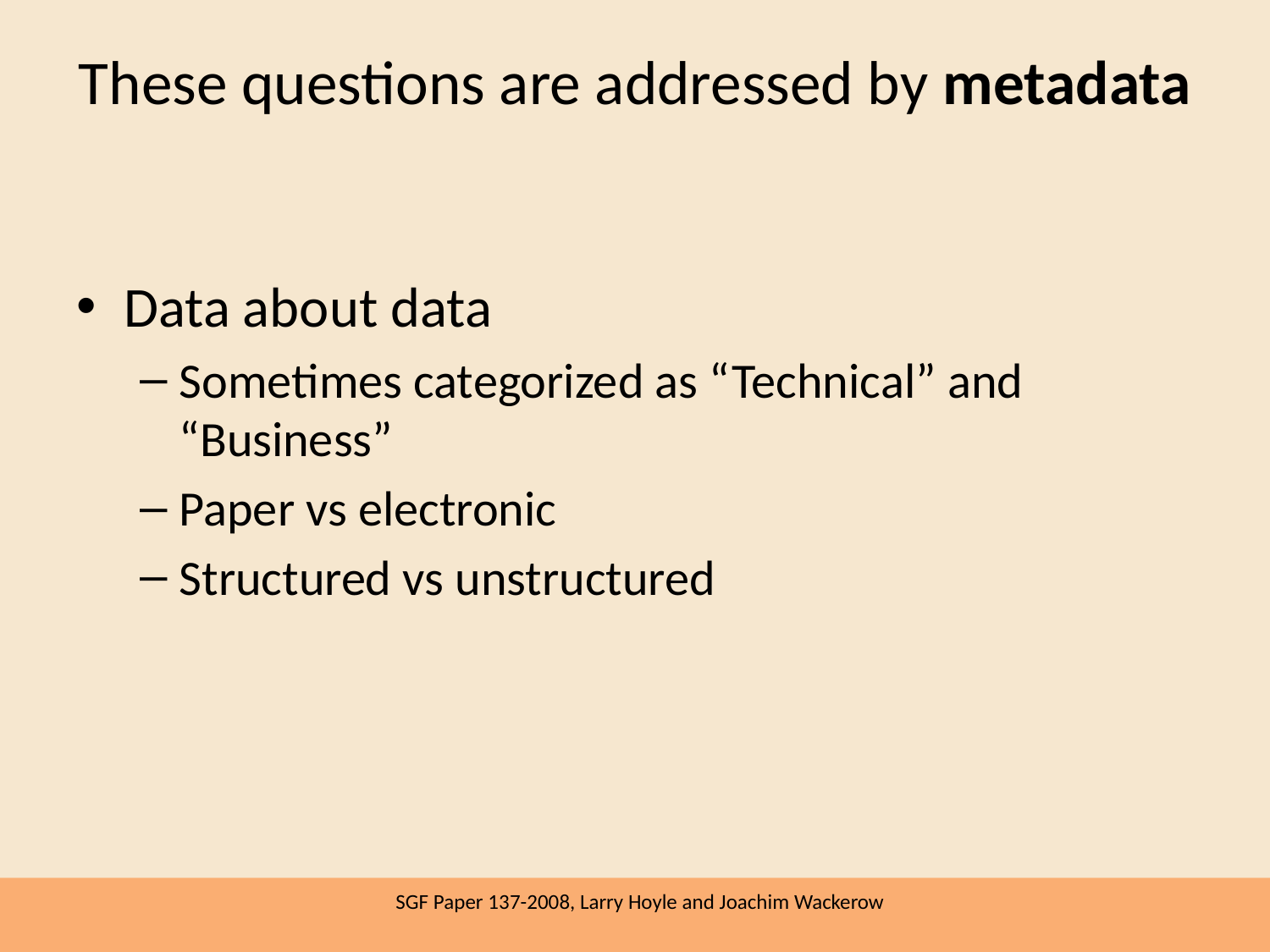

# These questions are addressed by metadata
Data about data
Sometimes categorized as “Technical” and “Business”
Paper vs electronic
Structured vs unstructured
SGF Paper 137-2008, Larry Hoyle and Joachim Wackerow